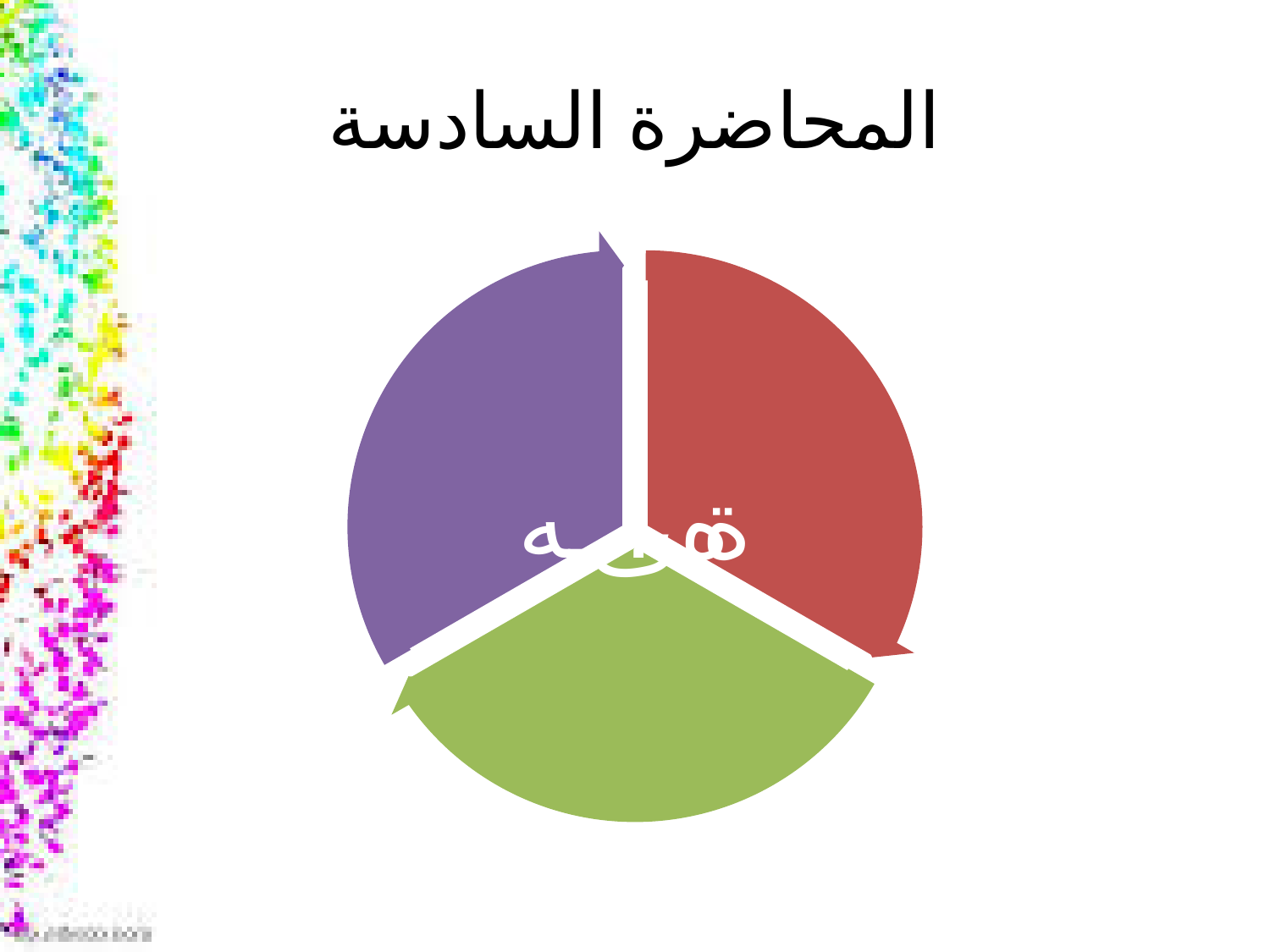

# المحاضرة السادسة
ة ، ـة
ت
ه ، ـه